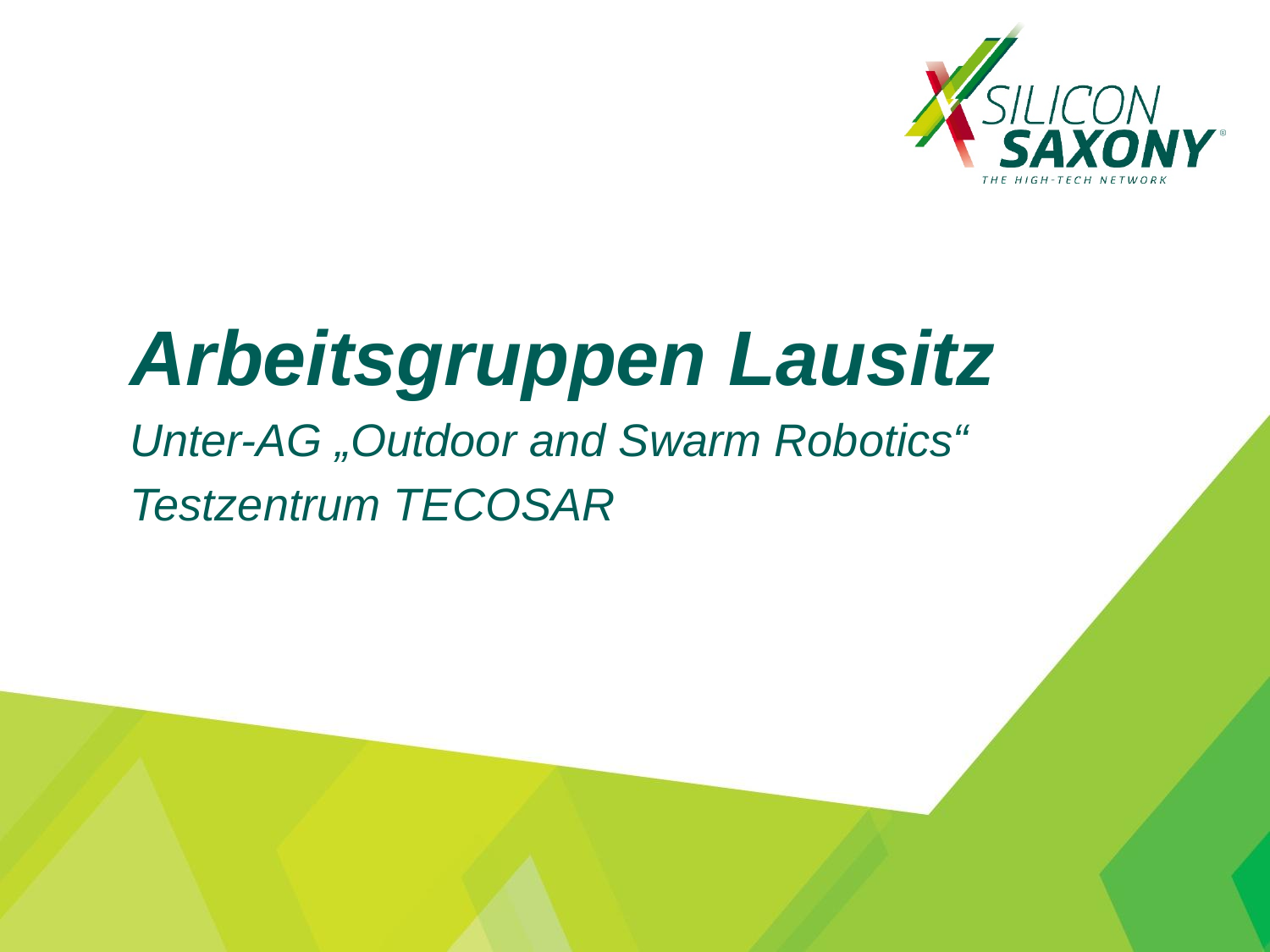

Arbeitsgruppen Lausitz
Unter-AG „Outdoor and Swarm Robotics“
Testzentrum TECOSAR